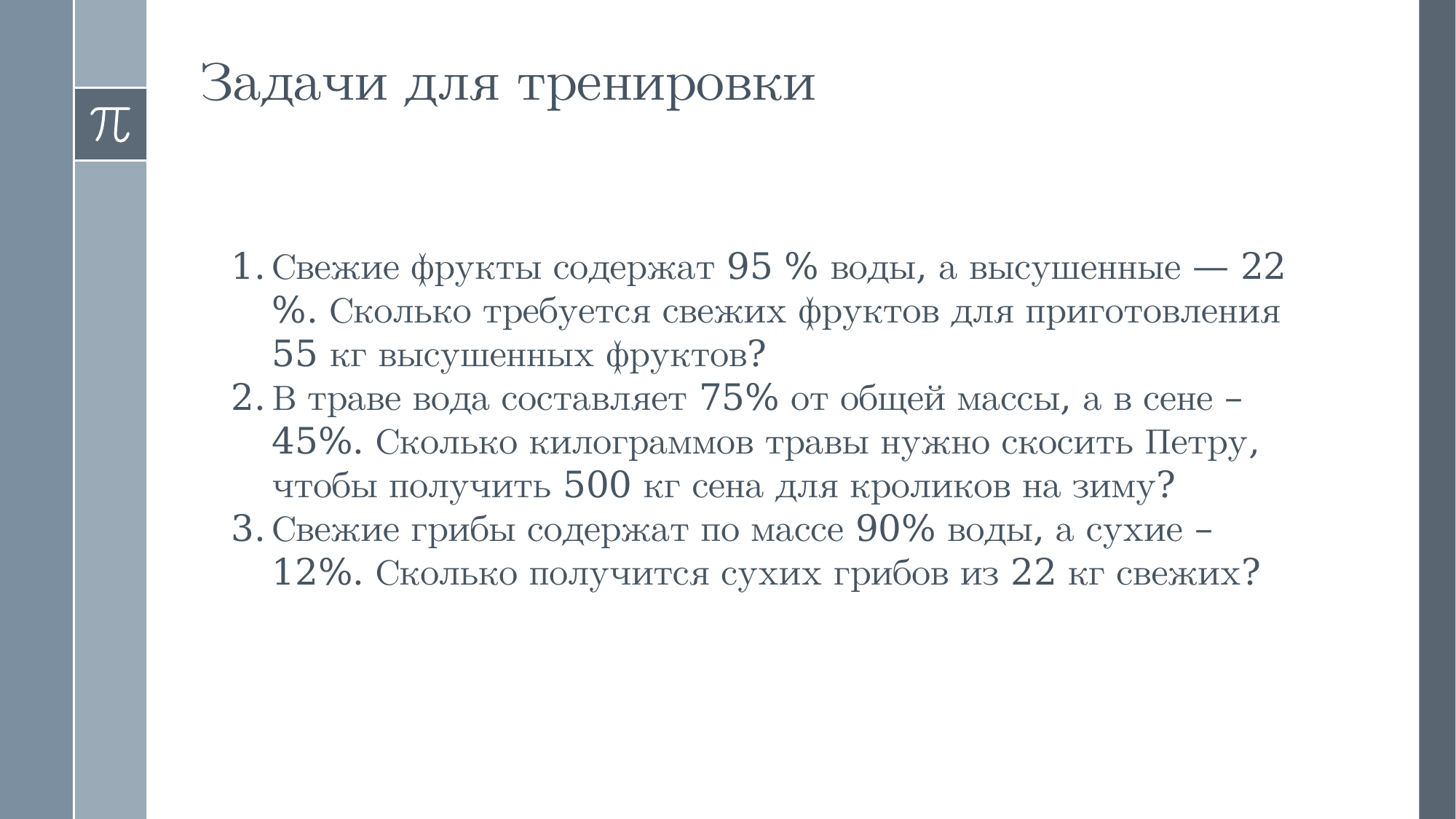

# Задачи для тренировки
Свежие фрукты содержат 95 % воды, а высушенные — 22 %. Сколько требуется свежих фруктов для приготовления 55 кг высушенных фруктов?
В траве вода составляет 75% от общей массы, а в сене – 45%. Сколько килограммов травы нужно скосить Петру, чтобы получить 500 кг сена для кроликов на зиму?
Свежие грибы содержат по массе 90% воды, а сухие – 12%. Сколько получится сухих грибов из 22 кг свежих?